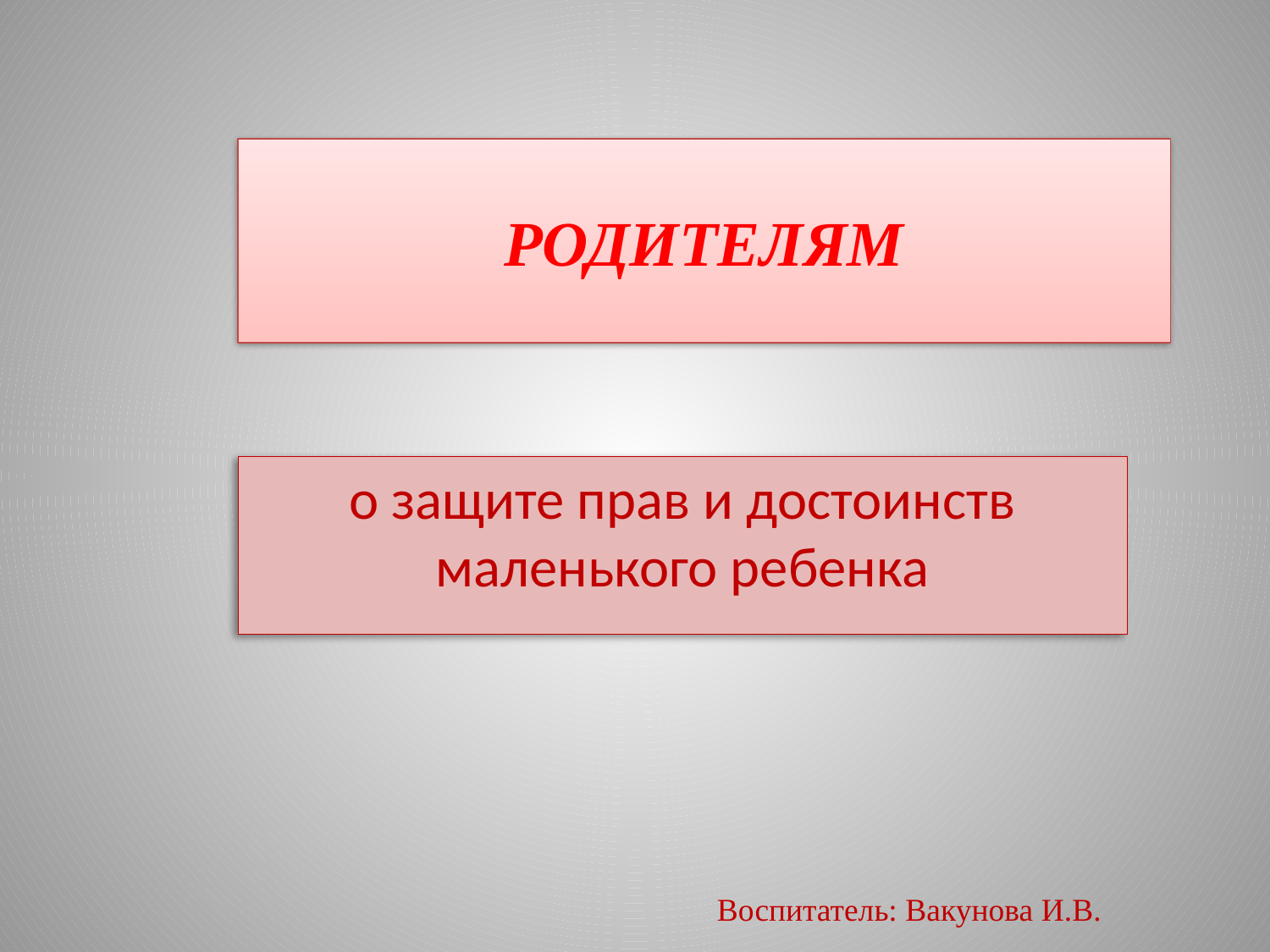

# РОДИТЕЛЯМ
о защите прав и достоинств маленького ребенка
Воспитатель: Вакунова И.В.